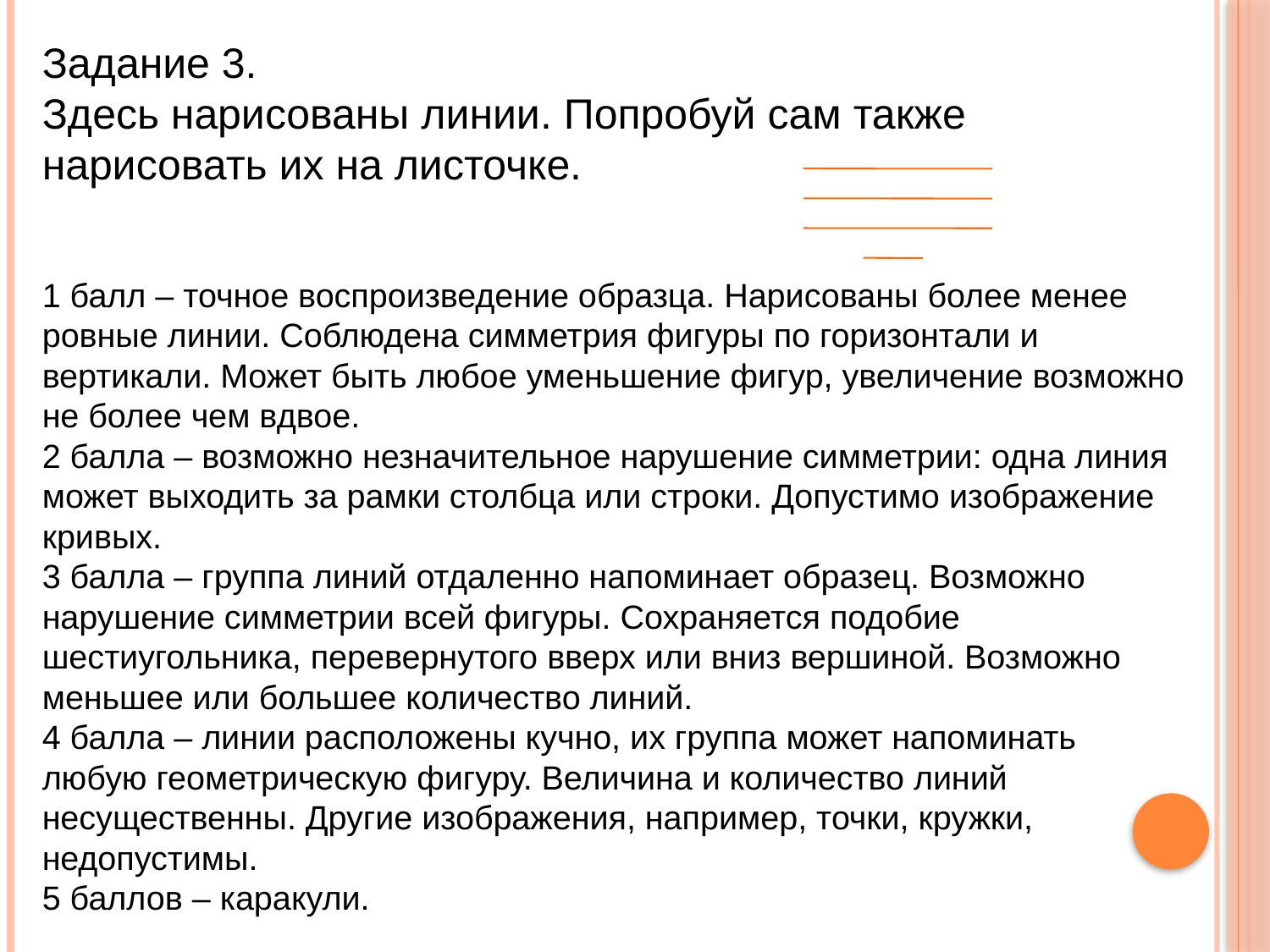

Задание 3.
Здесь нарисованы линии. Попробуй сам также нарисовать их на листочке.
1 балл – точное воспроизведение образца. Нарисованы более менее ровные линии. Соблюдена симметрия фигуры по горизонтали и вертикали. Может быть любое уменьшение фигур, увеличение возможно не более чем вдвое.
2 балла – возможно незначительное нарушение симметрии: одна линия может выходить за рамки столбца или строки. Допустимо изображение кривых.
3 балла – группа линий отдаленно напоминает образец. Возможно нарушение симметрии всей фигуры. Сохраняется подобие шестиугольника, перевернутого вверх или вниз вершиной. Возможно меньшее или большее количество линий.
4 балла – линии расположены кучно, их группа может напоминать любую геометрическую фигуру. Величина и количество линий несущественны. Другие изображения, например, точки, кружки, недопустимы.
5 баллов – каракули.